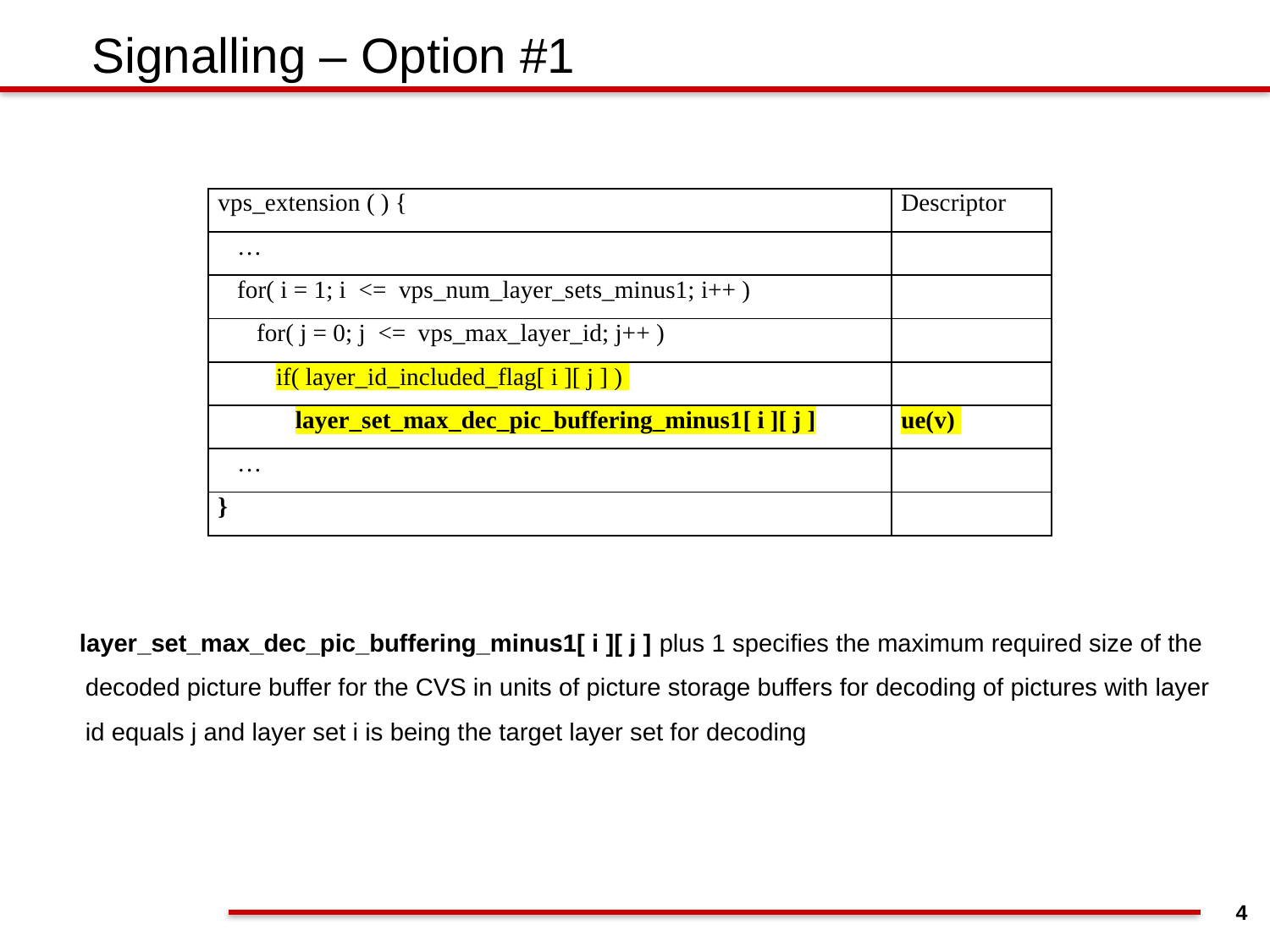

# Signalling – Option #1
| vps\_extension ( ) { | Descriptor |
| --- | --- |
| … |  |
| for( i = 1; i <= vps\_num\_layer\_sets\_minus1; i++ ) |  |
| for( j = 0; j <= vps\_max\_layer\_id; j++ ) |  |
| if( layer\_id\_included\_flag[ i ][ j ] ) |  |
| layer\_set\_max\_dec\_pic\_buffering\_minus1[ i ][ j ] | ue(v) |
| … |  |
| } |  |
      layer_set_max_dec_pic_buffering_minus1[ i ][ j ] plus 1 specifies the maximum required size of the  decoded picture buffer for the CVS in units of picture storage buffers for decoding of pictures with layer id equals j and layer set i is being the target layer set for decoding
4